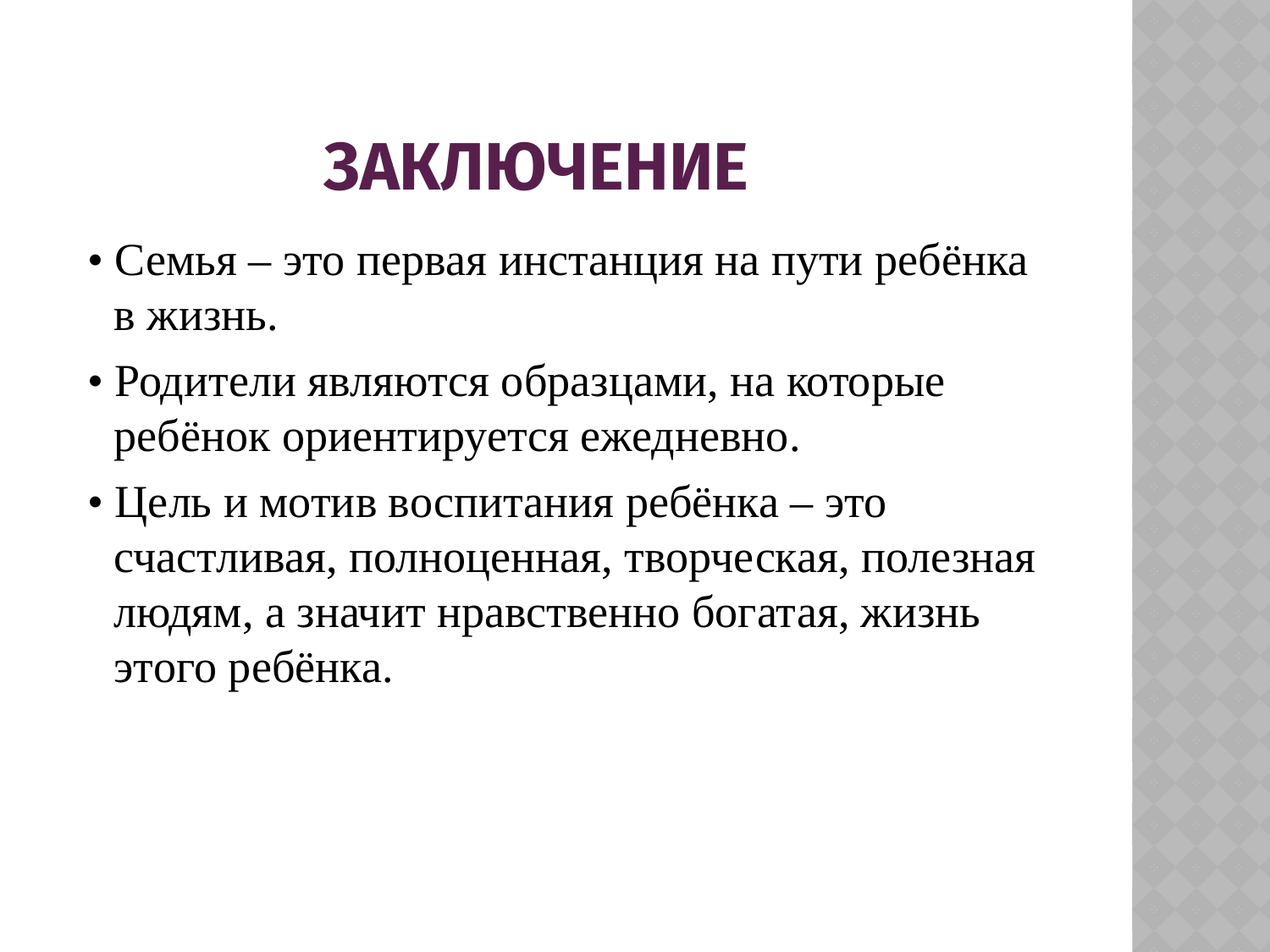

# Заключение
 • Семья – это первая инстанция на пути ребёнка в жизнь.
 • Родители являются образцами, на которые ребёнок ориентируется ежедневно.
 • Цель и мотив воспитания ребёнка – это счастливая, полноценная, творческая, полезная людям, а значит нравственно богатая, жизнь этого ребёнка.